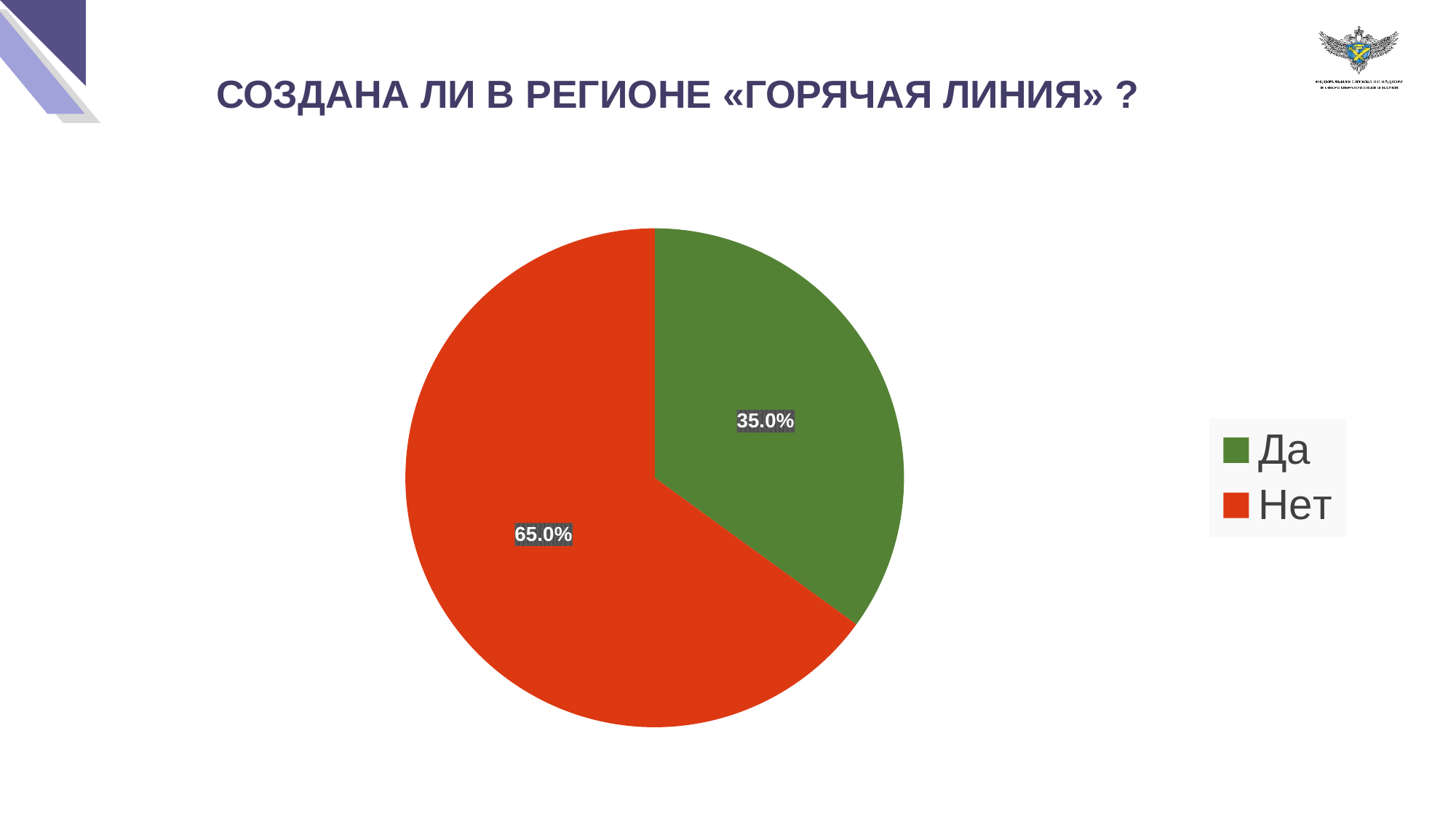

СОЗДАНА ЛИ В РЕГИОНЕ «ГОРЯЧАЯ ЛИНИЯ» ?

### Chart

| Category | Продажи |
|---|---|
| Да | 0.35 |
| Нет | 0.65 |